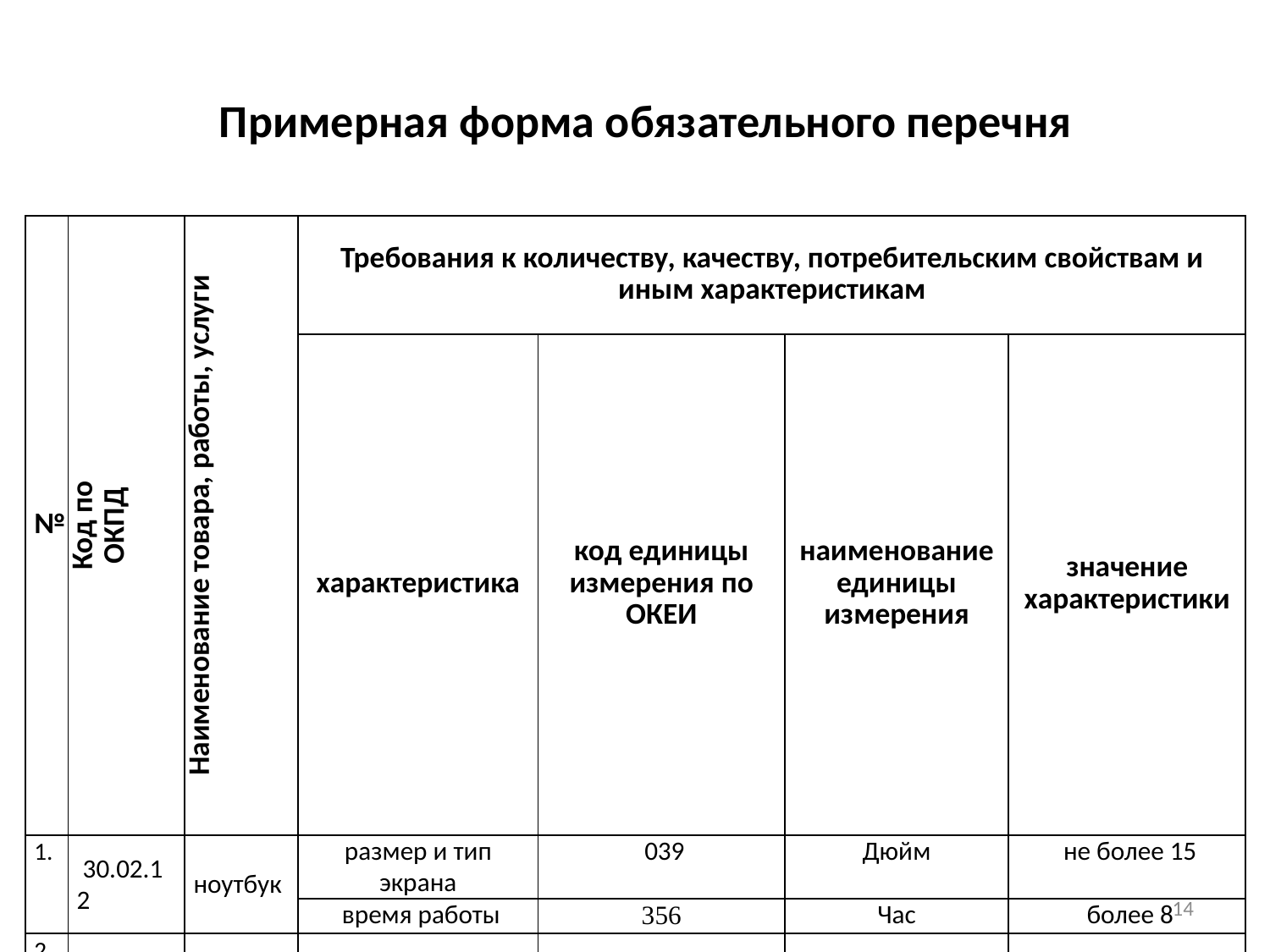

Примерная форма обязательного перечня
| № | Код по ОКПД | Наименование товара, работы, услуги | Требования к количеству, качеству, потребительским свойствам и иным характеристикам |  |  |  |
| --- | --- | --- | --- | --- | --- | --- |
|  |  |  | характеристика | код единицы измерения по ОКЕИ | наименование единицы измерения | значение характеристики |
| 1. | 30.02.12 | ноутбук | размер и тип экрана | 039 | Дюйм | не более 15 |
|  |  |  | время работы | 356 | Час | более 8 |
| 2. |  |  |  |  |  |  |
|  |  |  |  |  |  |  |
|  |  |  |  |  |  |  |
| 3. |  |  |  |  |  |  |
|  |  |  |  |  |  |  |
|  |  |  |  |  |  |  |
| … |  |  |  |  |  |  |
|  |  |  |  |  |  |  |
|  |  |  |  |  |  |  |
14